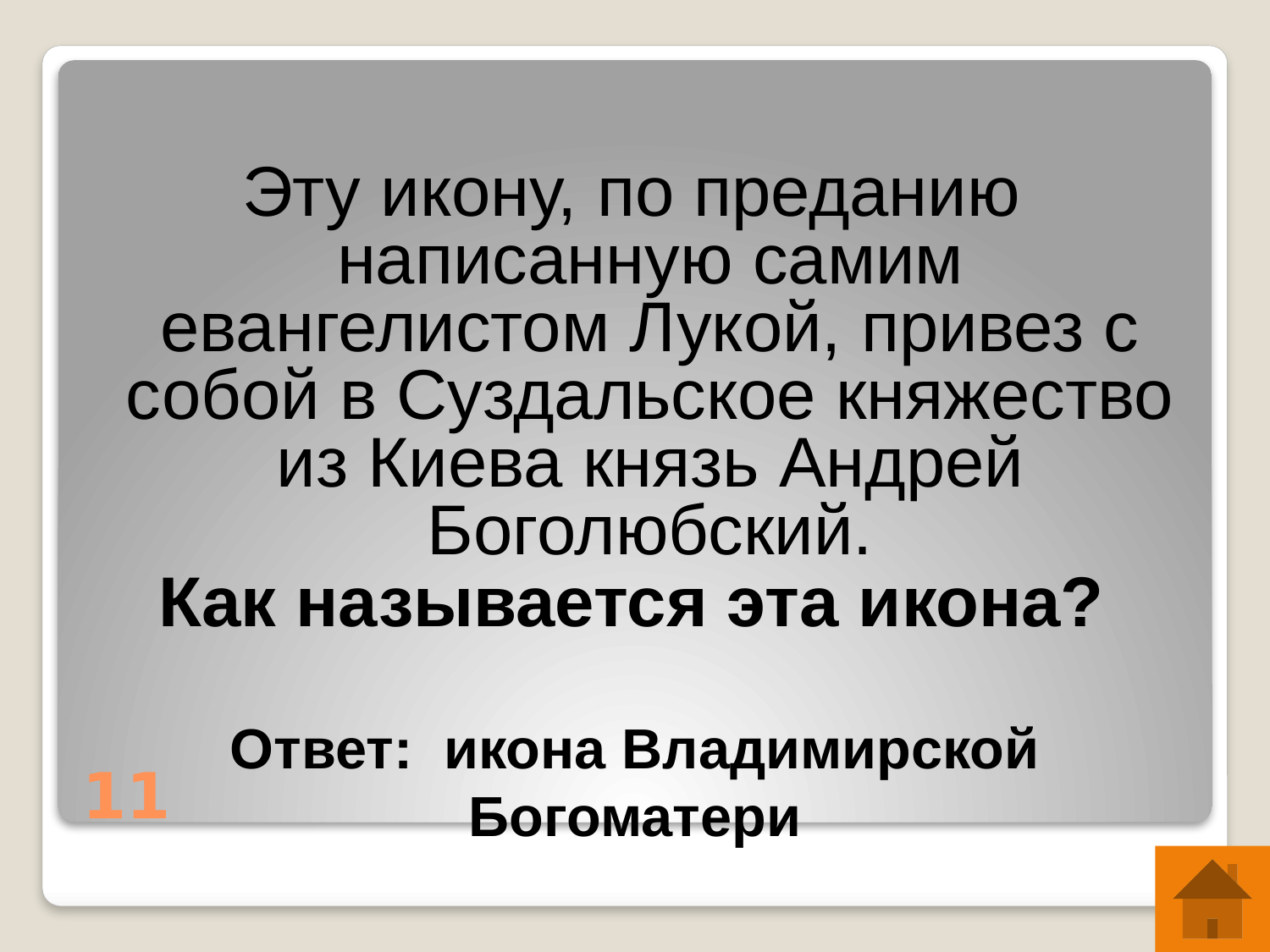

Эту икону, по преданию написанную самим евангелистом Лукой, привез с собой в Суздальское княжество из Киева князь Андрей Боголюбский.
Как называется эта икона?
# 11
Ответ:  икона Владимирской Богоматери